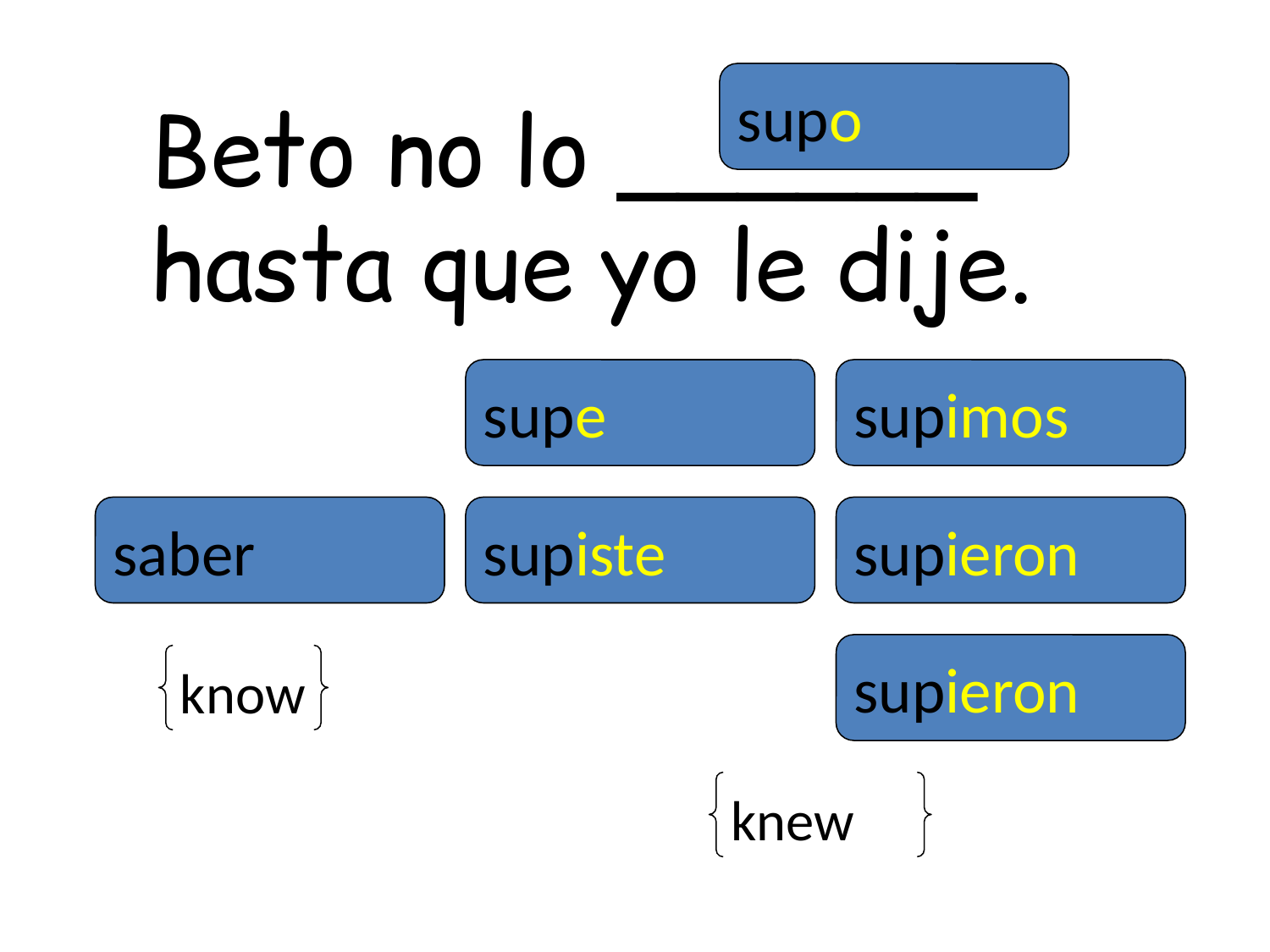

supo
Beto no lo ______ hasta que yo le dije.
supe
supimos
saber
supiste
supieron
supieron
know
knew